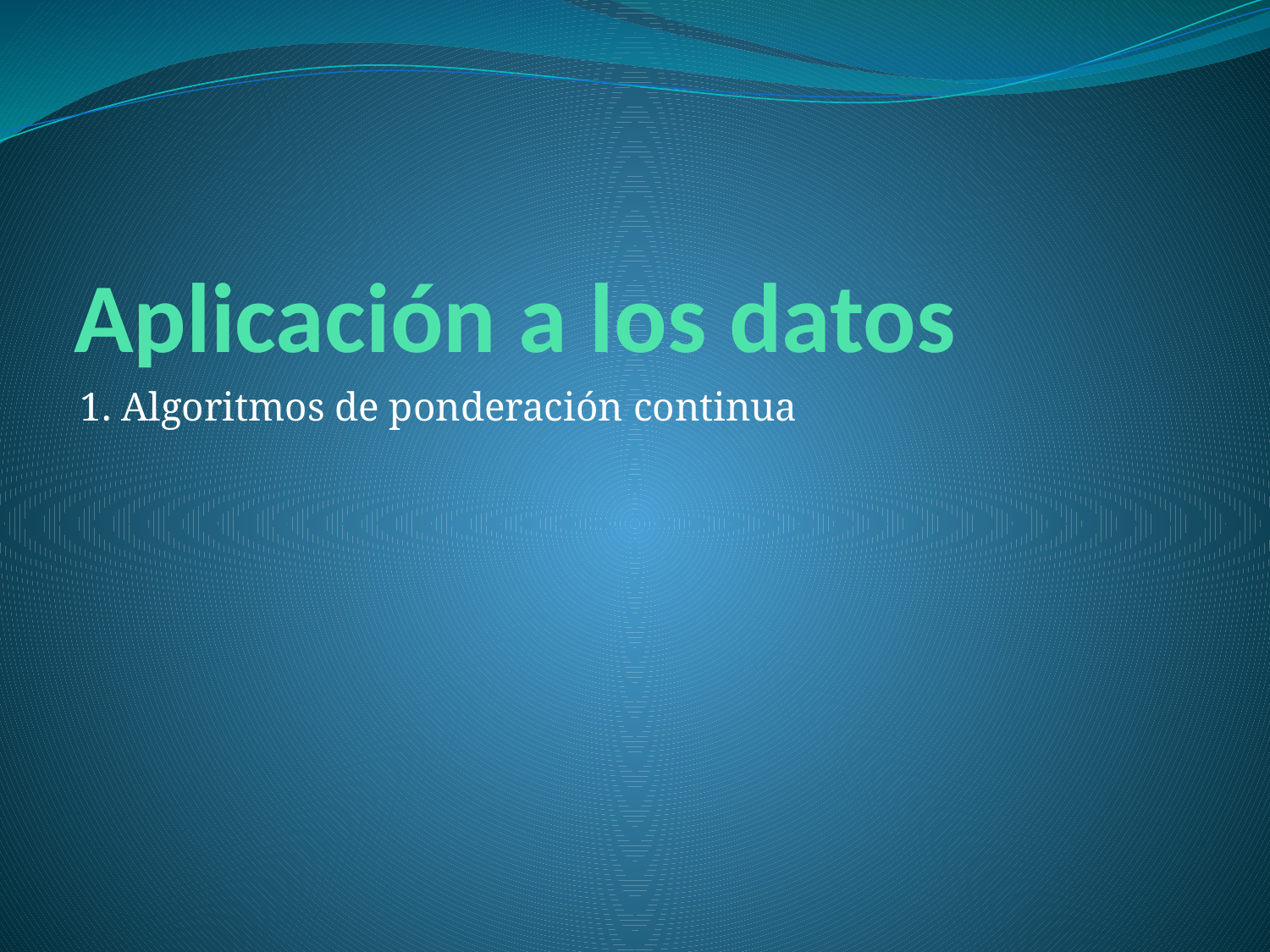

# Aplicación a los datos
1. Algoritmos de ponderación continua